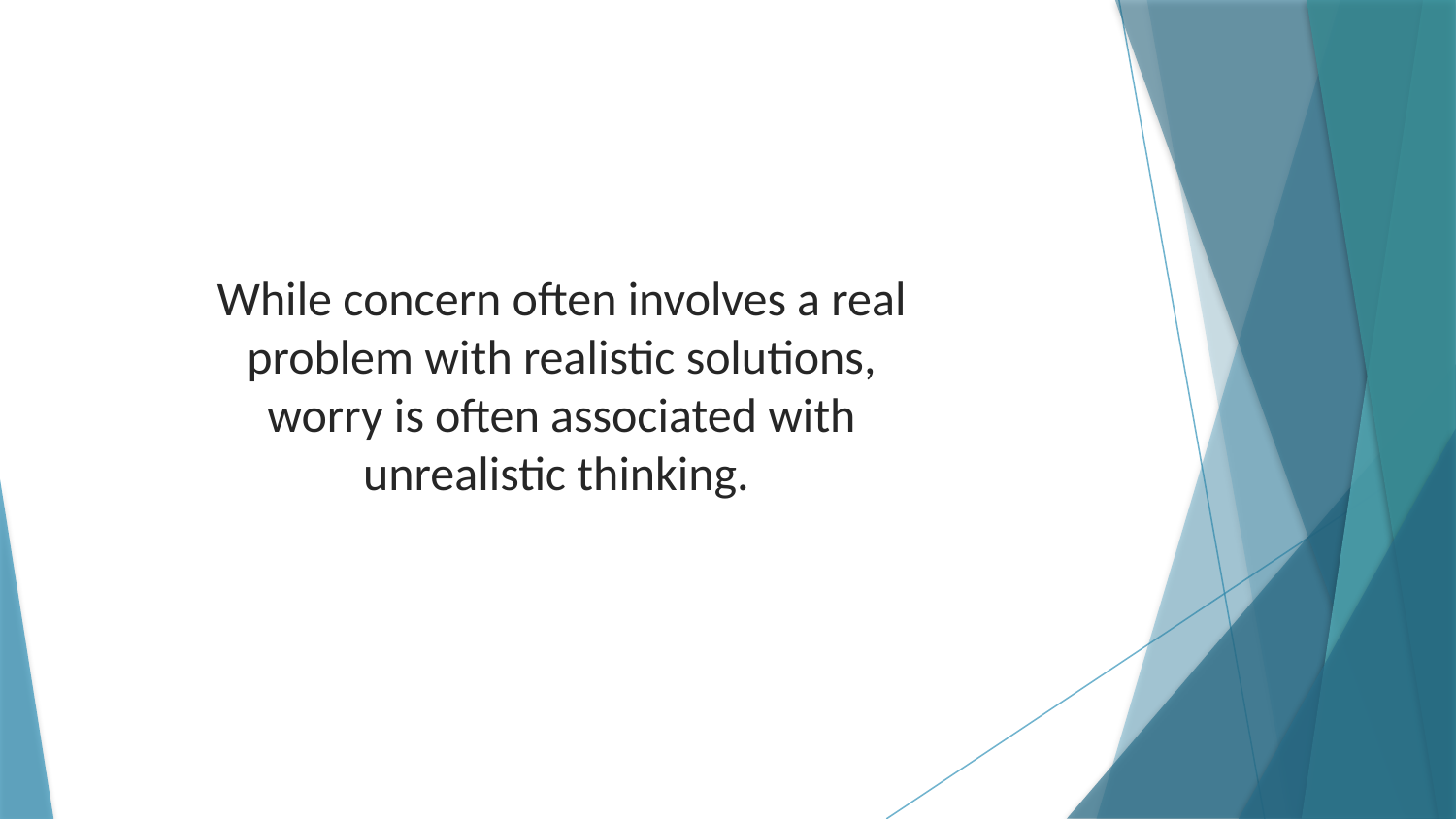

While concern often involves a real problem with realistic solutions, worry is often associated with unrealistic thinking.